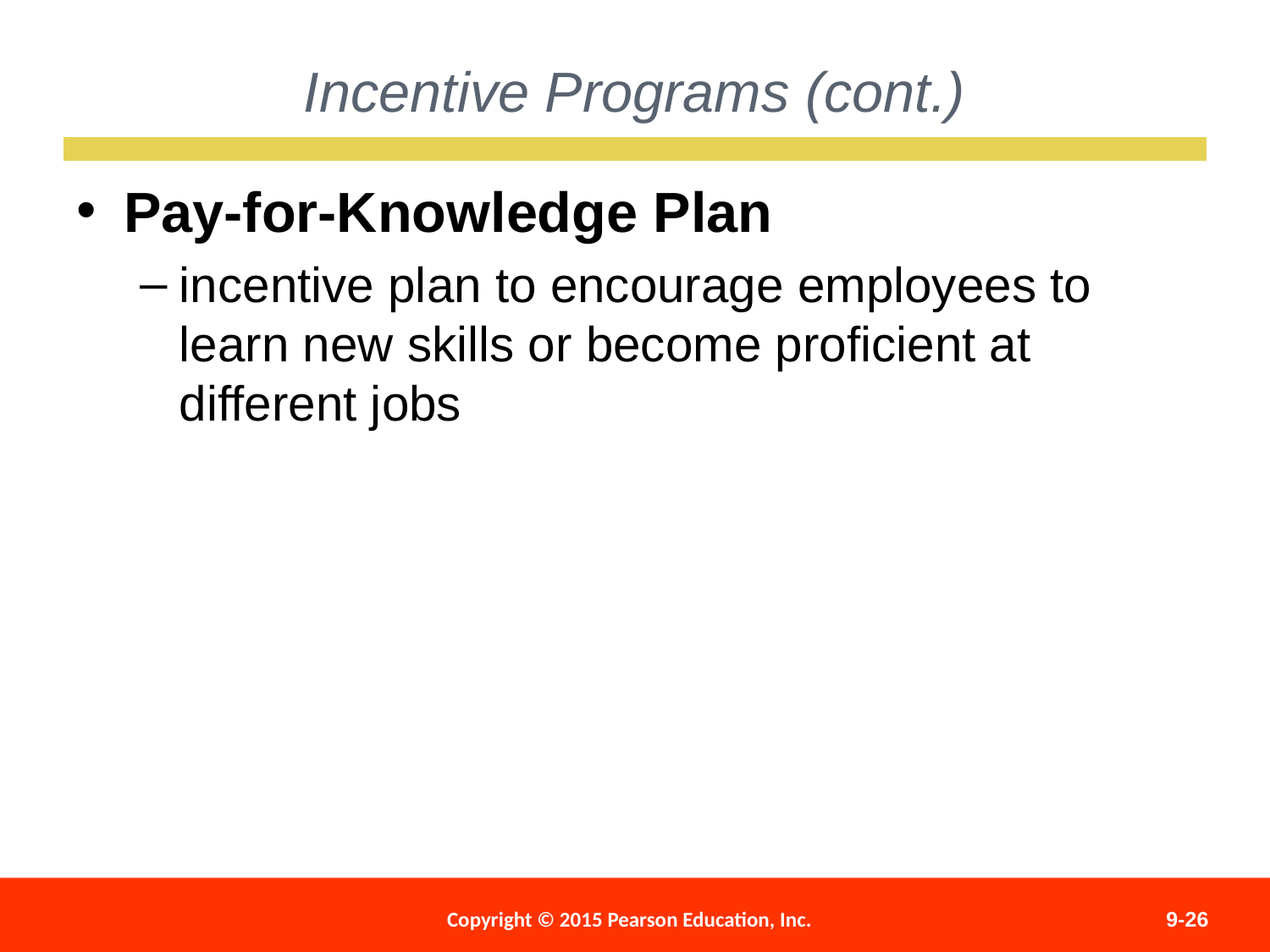

Incentive Programs (cont.)
Pay-for-Knowledge Plan
incentive plan to encourage employees to learn new skills or become proficient at different jobs